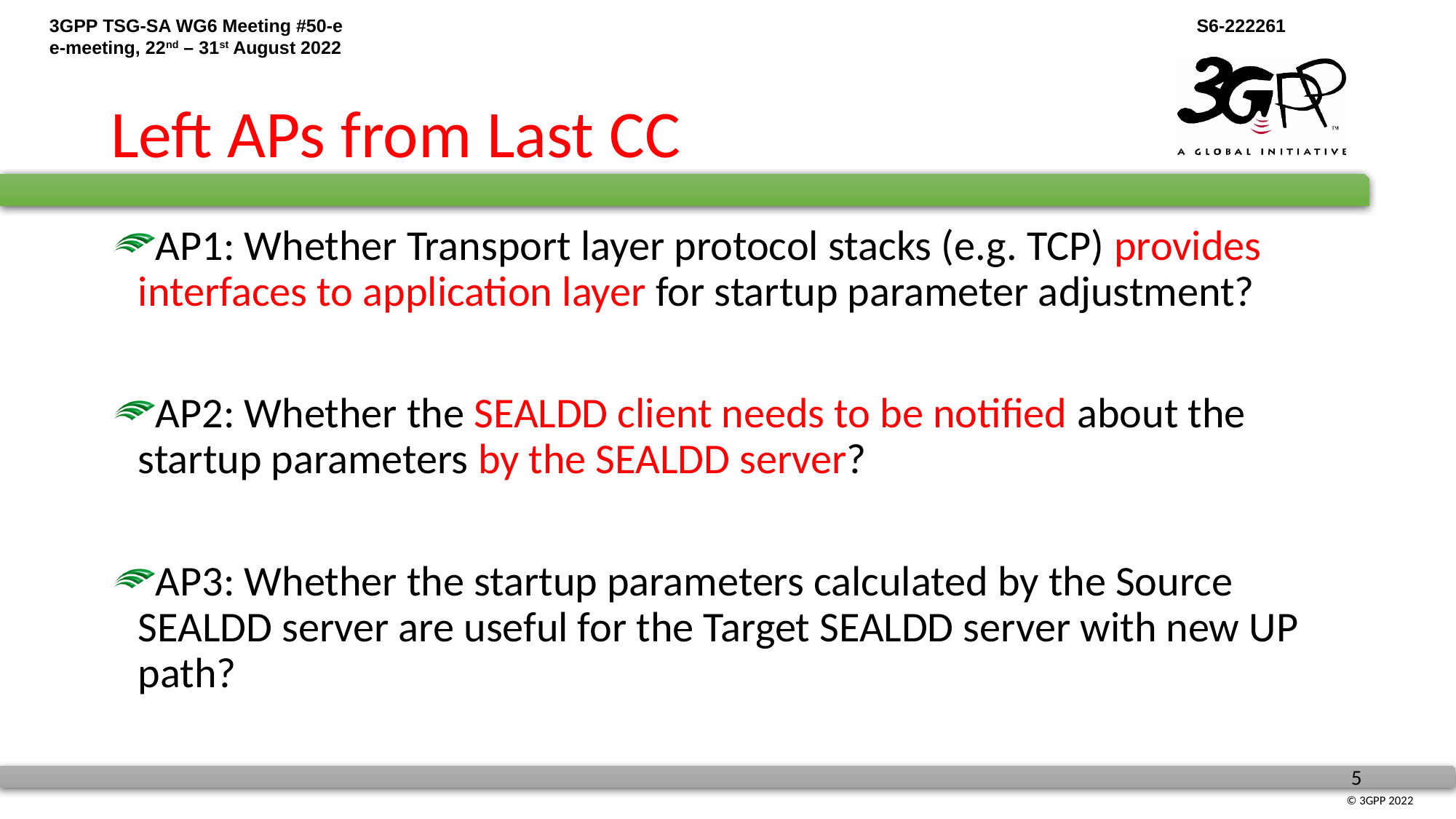

# Left APs from Last CC
AP1: Whether Transport layer protocol stacks (e.g. TCP) provides interfaces to application layer for startup parameter adjustment?

AP2: Whether the SEALDD client needs to be notified about the startup parameters by the SEALDD server?

AP3: Whether the startup parameters calculated by the Source SEALDD server are useful for the Target SEALDD server with new UP path?